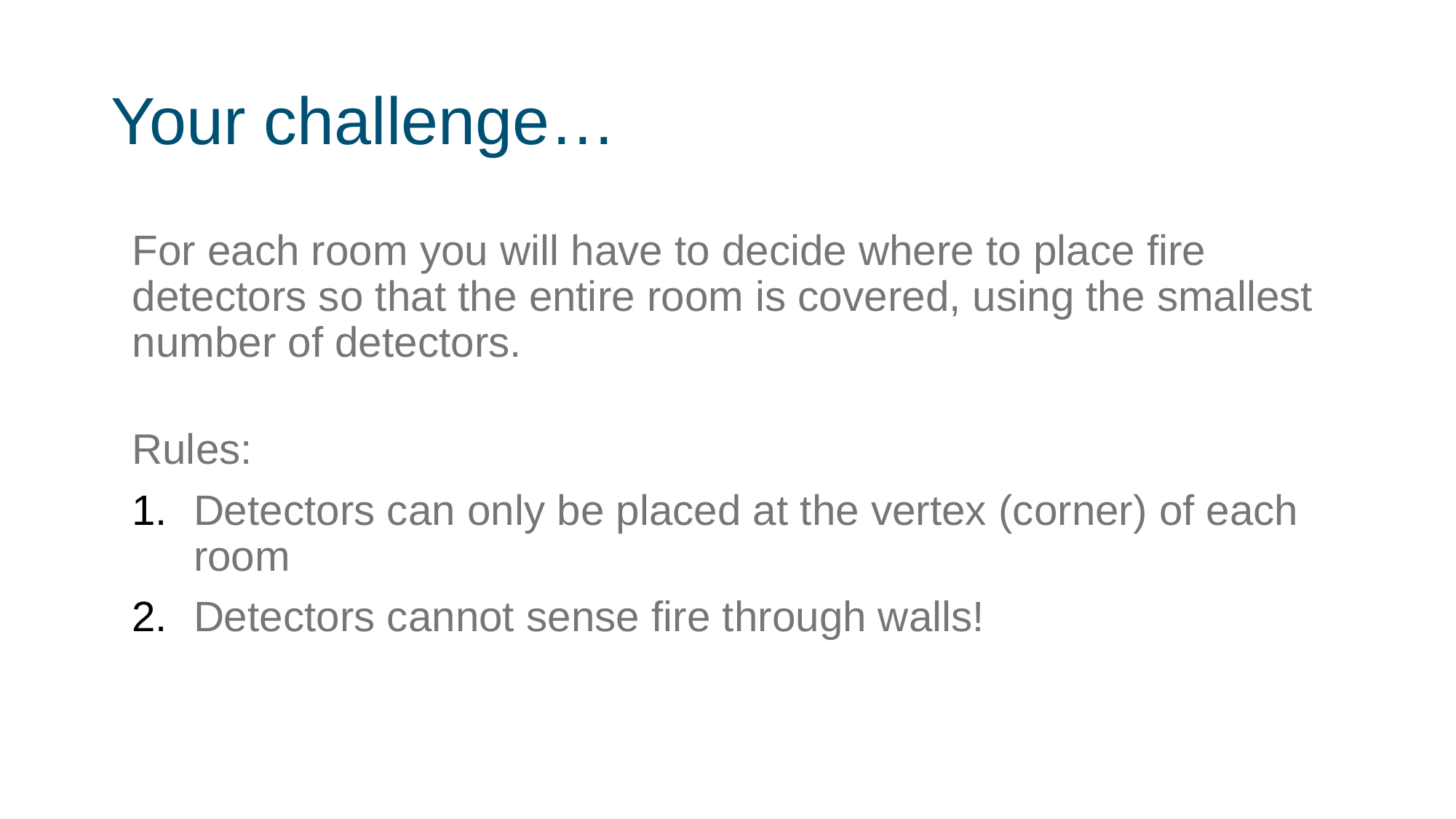

# Your challenge…
For each room you will have to decide where to place fire detectors so that the entire room is covered, using the smallest number of detectors.
Rules:
Detectors can only be placed at the vertex (corner) of each room
Detectors cannot sense fire through walls!